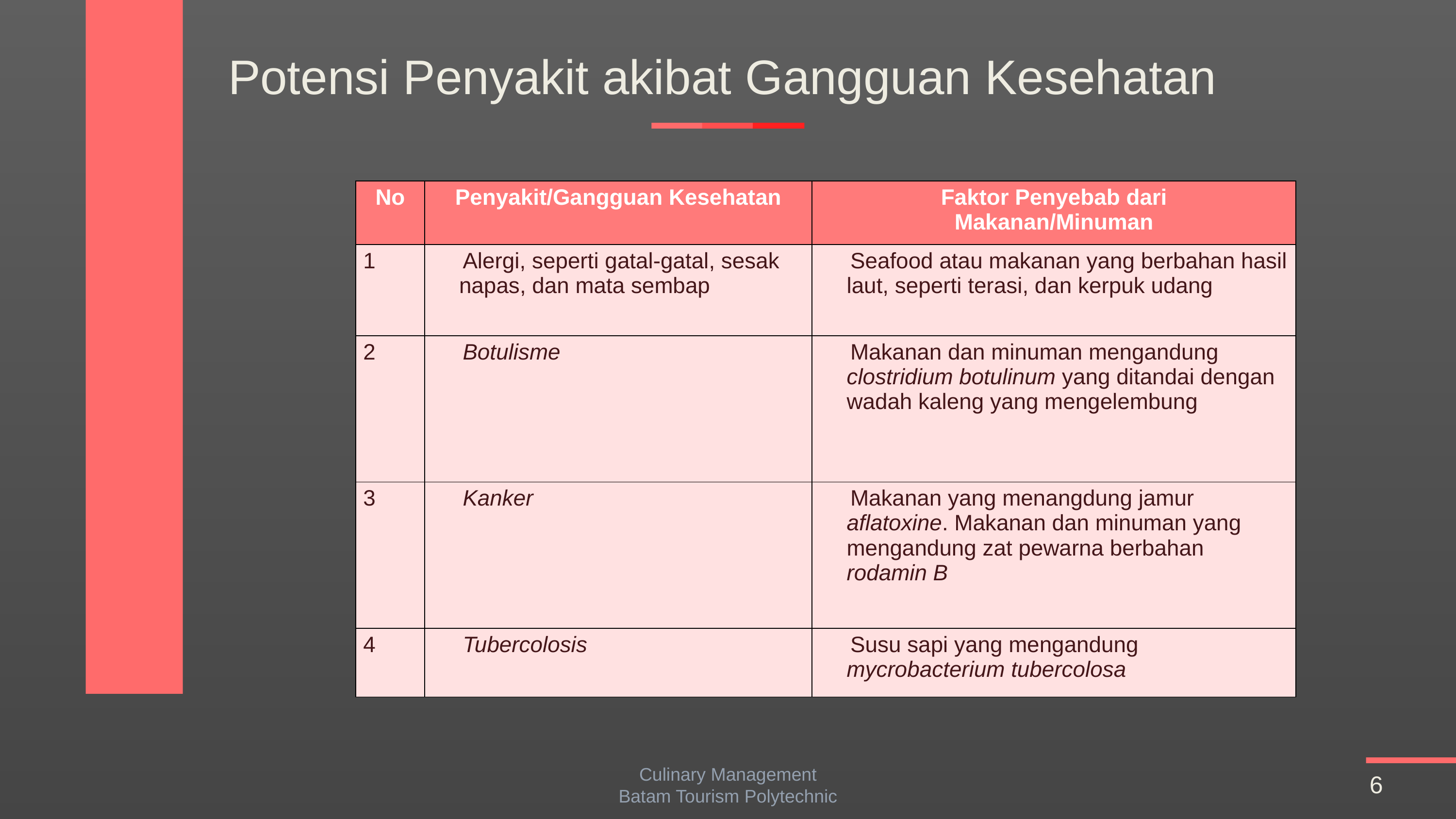

# Potensi Penyakit akibat Gangguan Kesehatan
| No | Penyakit/Gangguan Kesehatan | Faktor Penyebab dari Makanan/Minuman |
| --- | --- | --- |
| 1 | Alergi, seperti gatal-gatal, sesak napas, dan mata sembap | Seafood atau makanan yang berbahan hasil laut, seperti terasi, dan kerpuk udang |
| 2 | Botulisme | Makanan dan minuman mengandung clostridium botulinum yang ditandai dengan wadah kaleng yang mengelembung |
| 3 | Kanker | Makanan yang menangdung jamur aflatoxine. Makanan dan minuman yang mengandung zat pewarna berbahan rodamin B |
| 4 | Tubercolosis | Susu sapi yang mengandung mycrobacterium tubercolosa |
Culinary Management
Batam Tourism Polytechnic
6